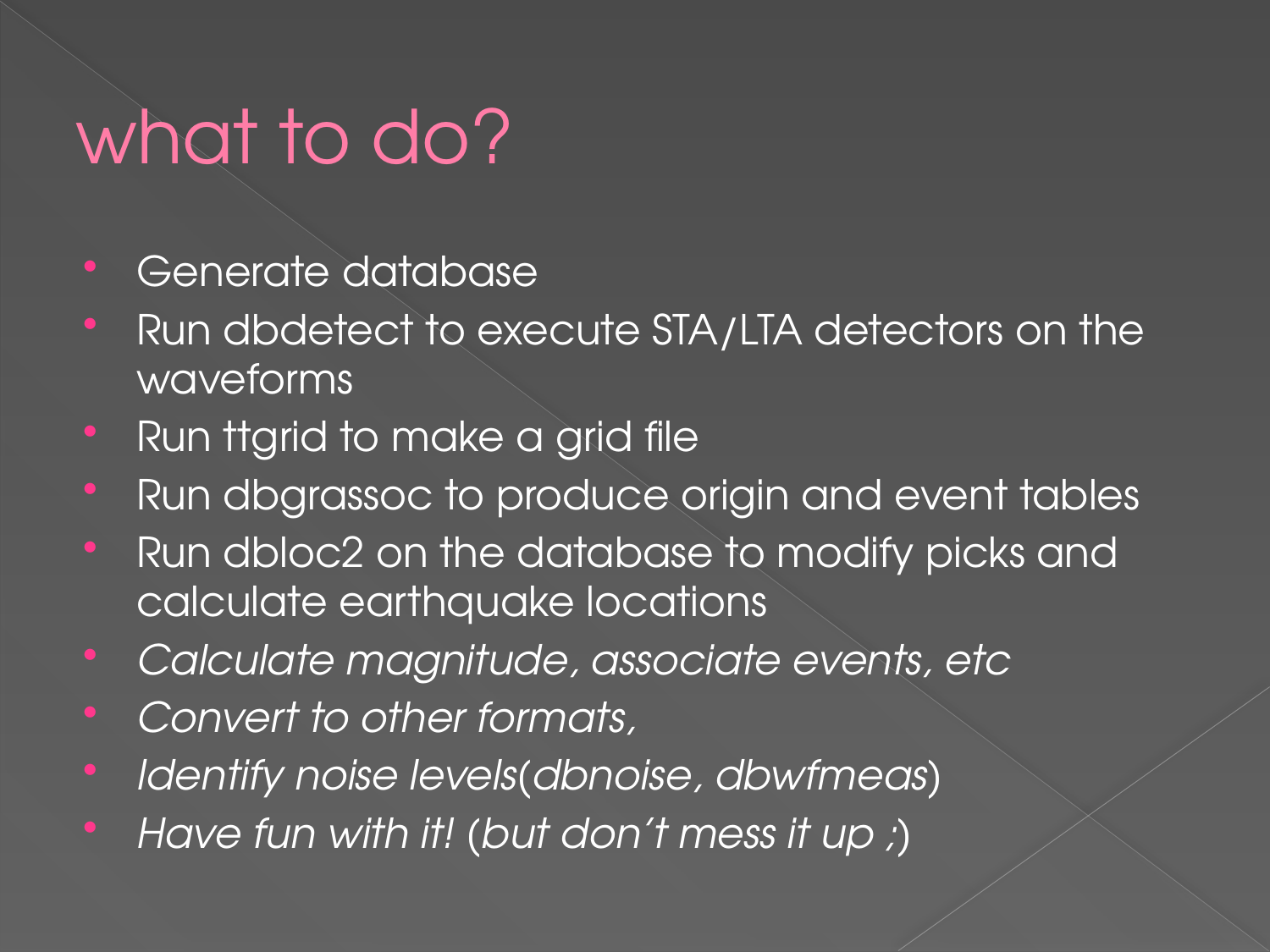

# what to do?
Generate database
Run dbdetect to execute STA/LTA detectors on the waveforms
Run ttgrid to make a grid file
Run dbgrassoc to produce origin and event tables
Run dbloc2 on the database to modify picks and calculate earthquake locations
Calculate magnitude, associate events, etc
Convert to other formats,
Identify noise levels(dbnoise, dbwfmeas)
Have fun with it! (but don’t mess it up ;)